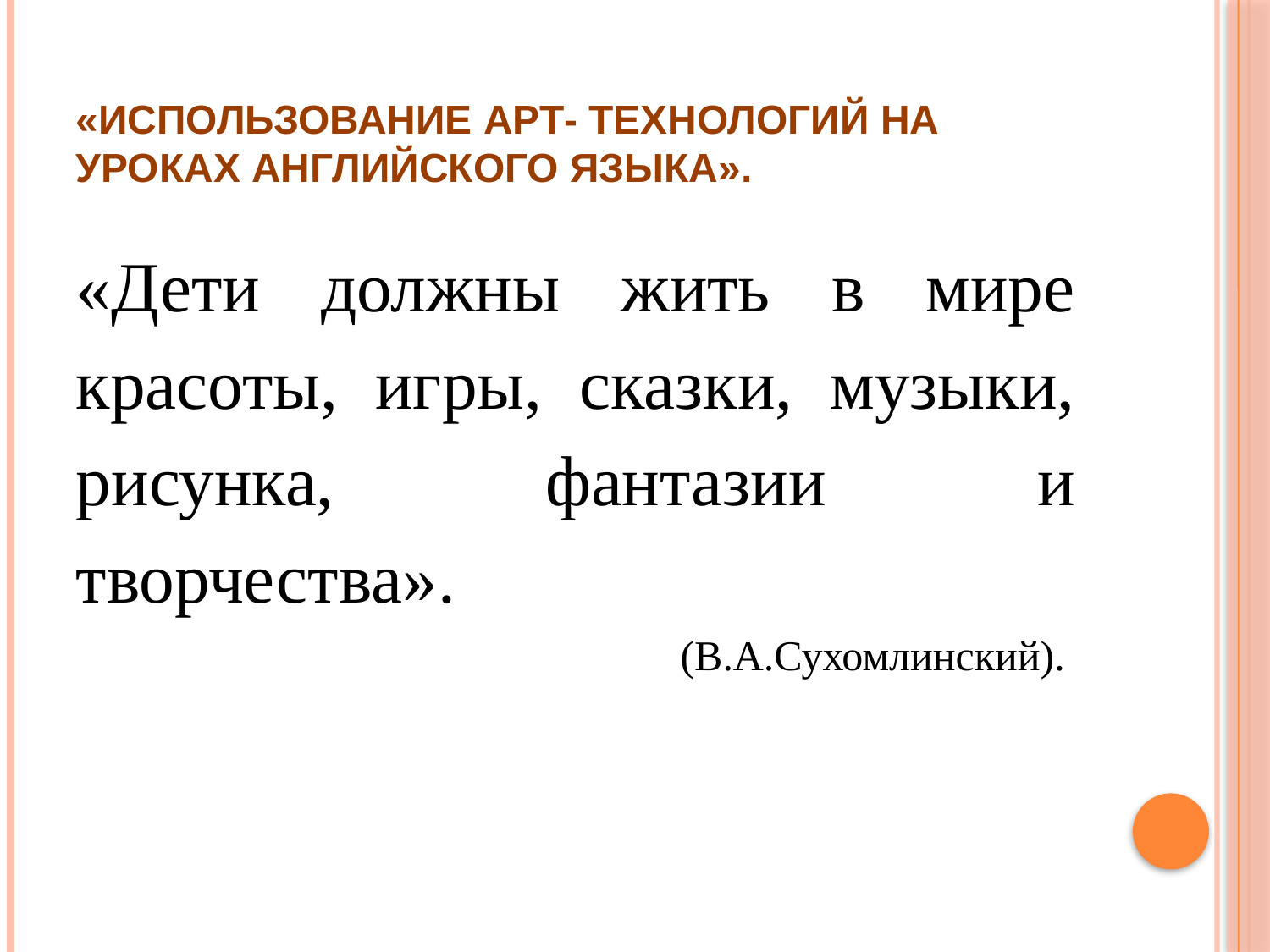

# «Использование арт- технологий на уроках английского языка».
«Дети должны жить в мире красоты, игры, сказки, музыки, рисунка, фантазии и творчества».
(В.А.Сухомлинский).